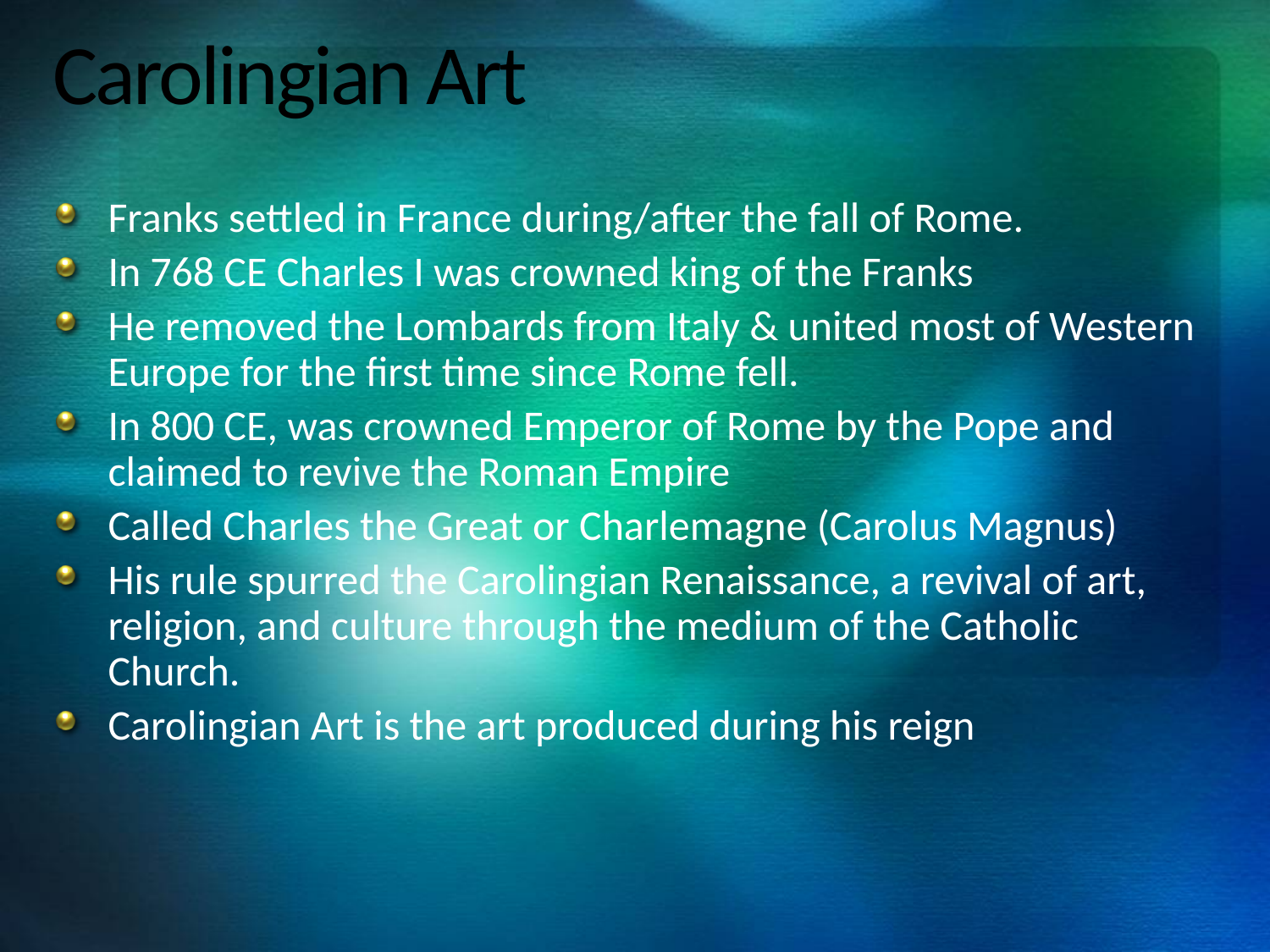

# Carolingian Art
Franks settled in France during/after the fall of Rome.
In 768 CE Charles I was crowned king of the Franks
He removed the Lombards from Italy & united most of Western Europe for the first time since Rome fell.
In 800 CE, was crowned Emperor of Rome by the Pope and claimed to revive the Roman Empire
Called Charles the Great or Charlemagne (Carolus Magnus)
His rule spurred the Carolingian Renaissance, a revival of art, religion, and culture through the medium of the Catholic Church.
Carolingian Art is the art produced during his reign